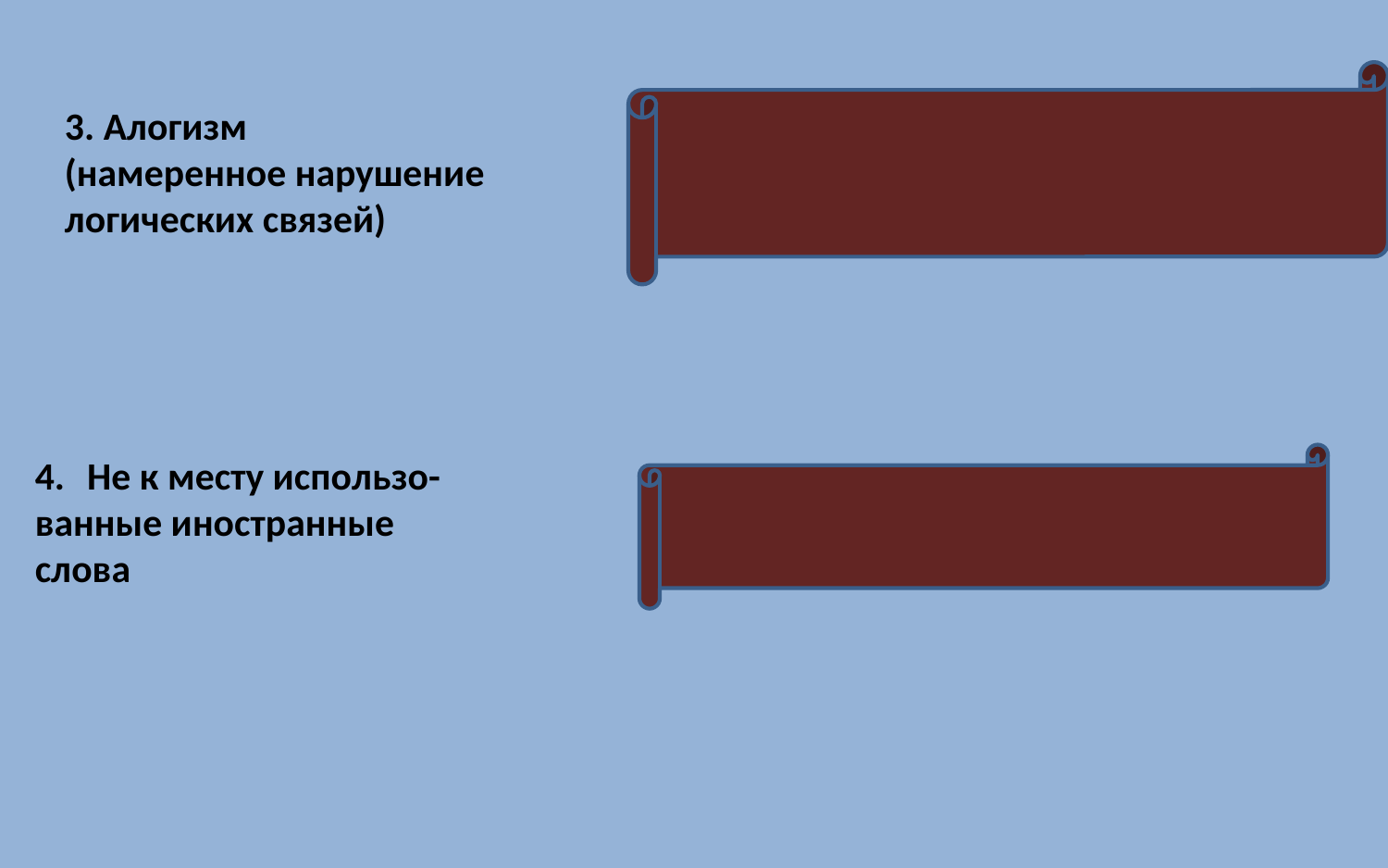

3. Алогизм
(намеренное нарушение
логических связей)
«По-христиански так, он жалости достоин;
Был острый человек, имел душ сотни три»
Не к месту использо-
ванные иностранные
слова

«Нет, если б видели мой тюрлюрлю
атласный!»